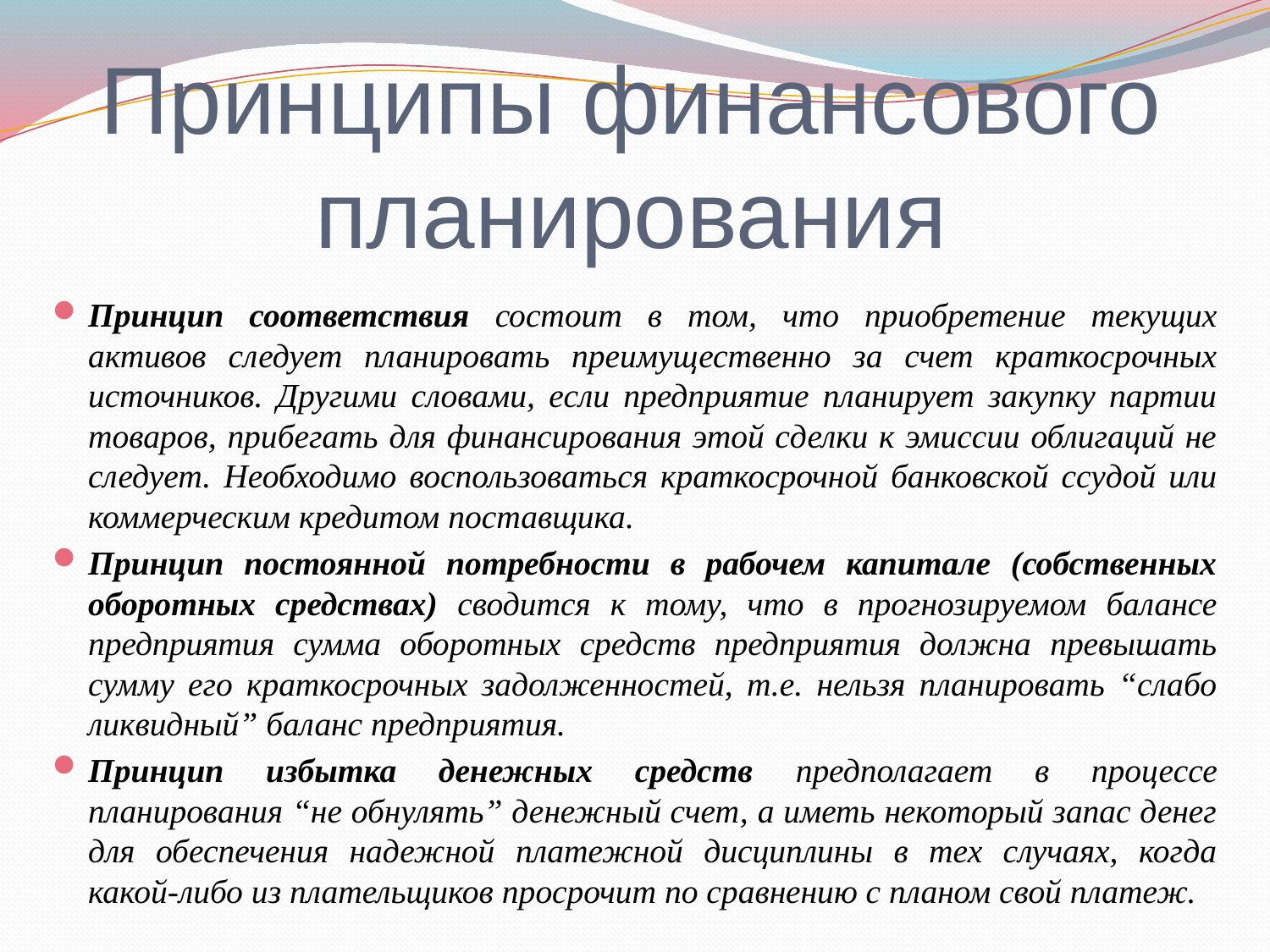

# Принципы финансового планирования
Принцип соответствия состоит в том, что приобретение текущих активов следует планировать преимущественно за счет краткосрочных источников. Другими словами, если предприятие планирует закупку партии товаров, прибегать для финансирования этой сделки к эмиссии облигаций не следует. Необходимо воспользоваться краткосрочной банковской ссудой или коммерческим кредитом поставщика.
Принцип постоянной потребности в рабочем капитале (собственных оборотных средствах) сводится к тому, что в прогнозируемом балансе предприятия сумма оборотных средств предприятия должна превышать сумму его краткосрочных задолженностей, т.е. нельзя планировать “слабо ликвидный” баланс предприятия.
Принцип избытка денежных средств предполагает в процессе планирования “не обнулять” денежный счет, а иметь некоторый запас денег для обеспечения надежной платежной дисциплины в тех случаях, когда какой-либо из плательщиков просрочит по сравнению с планом свой платеж.